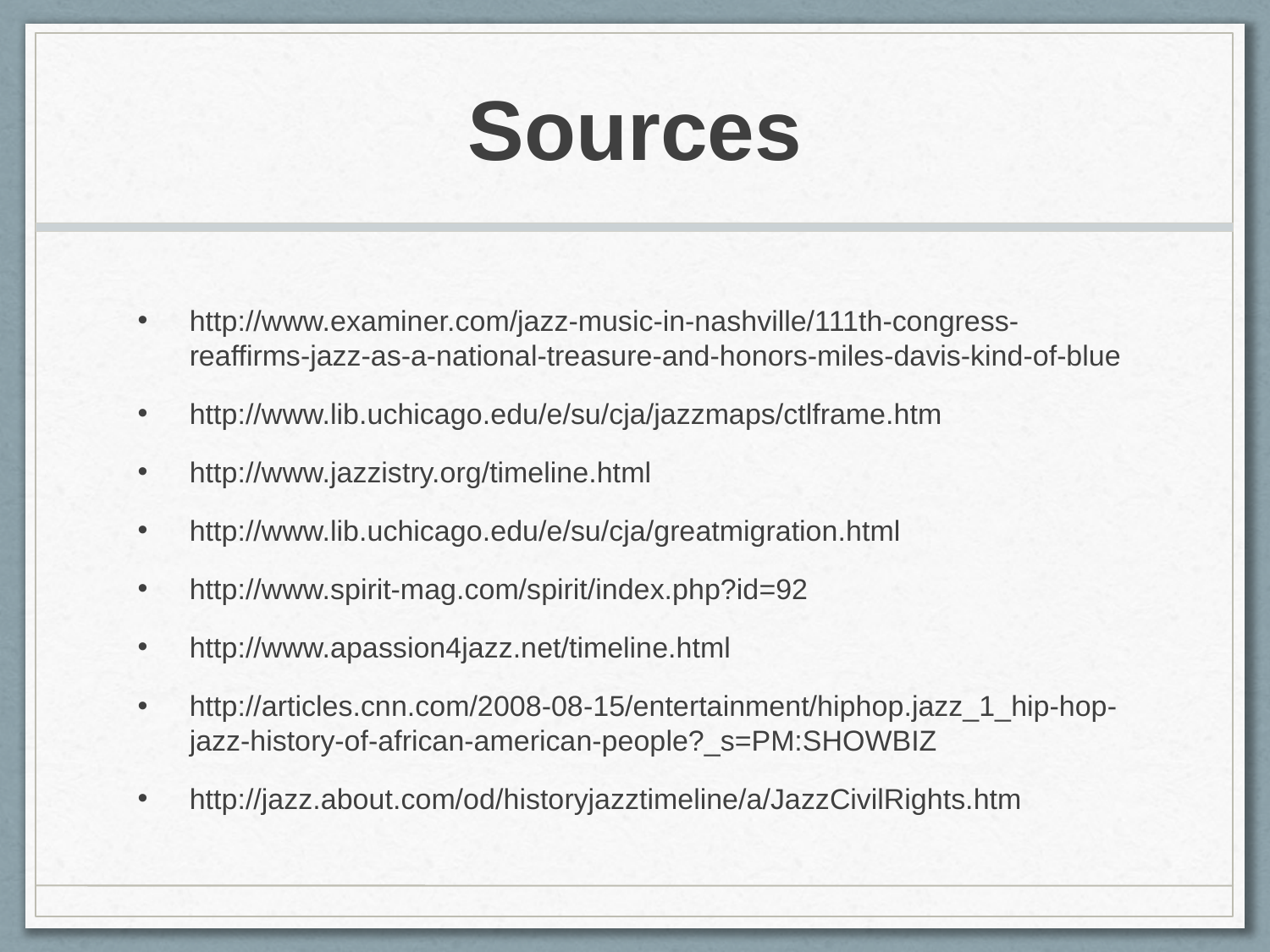

# Sources
http://www.examiner.com/jazz-music-in-nashville/111th-congress-reaffirms-jazz-as-a-national-treasure-and-honors-miles-davis-kind-of-blue
http://www.lib.uchicago.edu/e/su/cja/jazzmaps/ctlframe.htm
http://www.jazzistry.org/timeline.html
http://www.lib.uchicago.edu/e/su/cja/greatmigration.html
http://www.spirit-mag.com/spirit/index.php?id=92
http://www.apassion4jazz.net/timeline.html
http://articles.cnn.com/2008-08-15/entertainment/hiphop.jazz_1_hip-hop-jazz-history-of-african-american-people?_s=PM:SHOWBIZ
http://jazz.about.com/od/historyjazztimeline/a/JazzCivilRights.htm